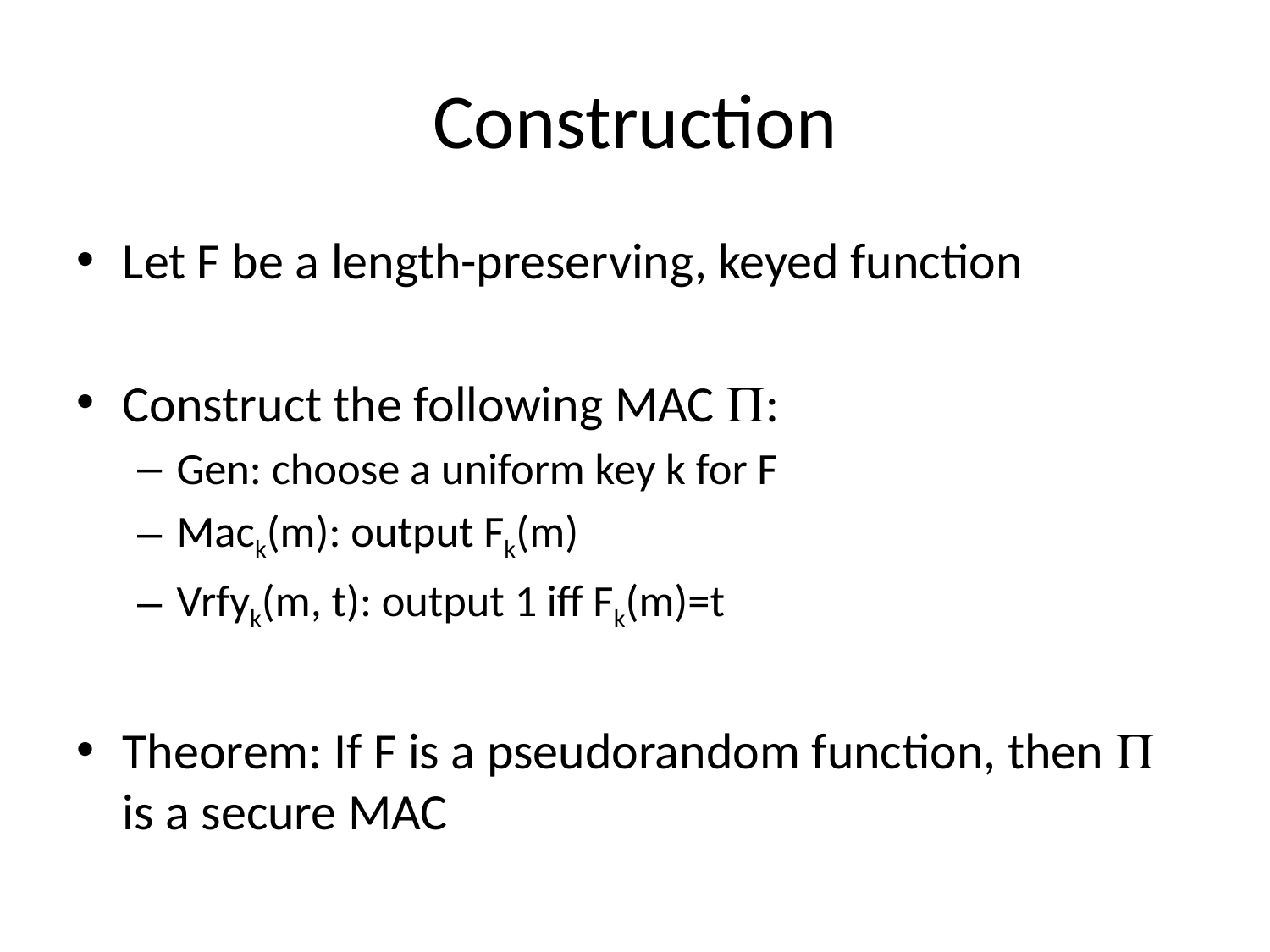

# Construction
Let F be a length-preserving, keyed function

Construct the following MAC Π:
Gen: choose a uniform key k for F
Mack(m): output Fk(m)
Vrfyk(m, t): output 1 iff Fk(m)=t

Theorem: If F is a pseudorandom function, then Π is a secure MAC